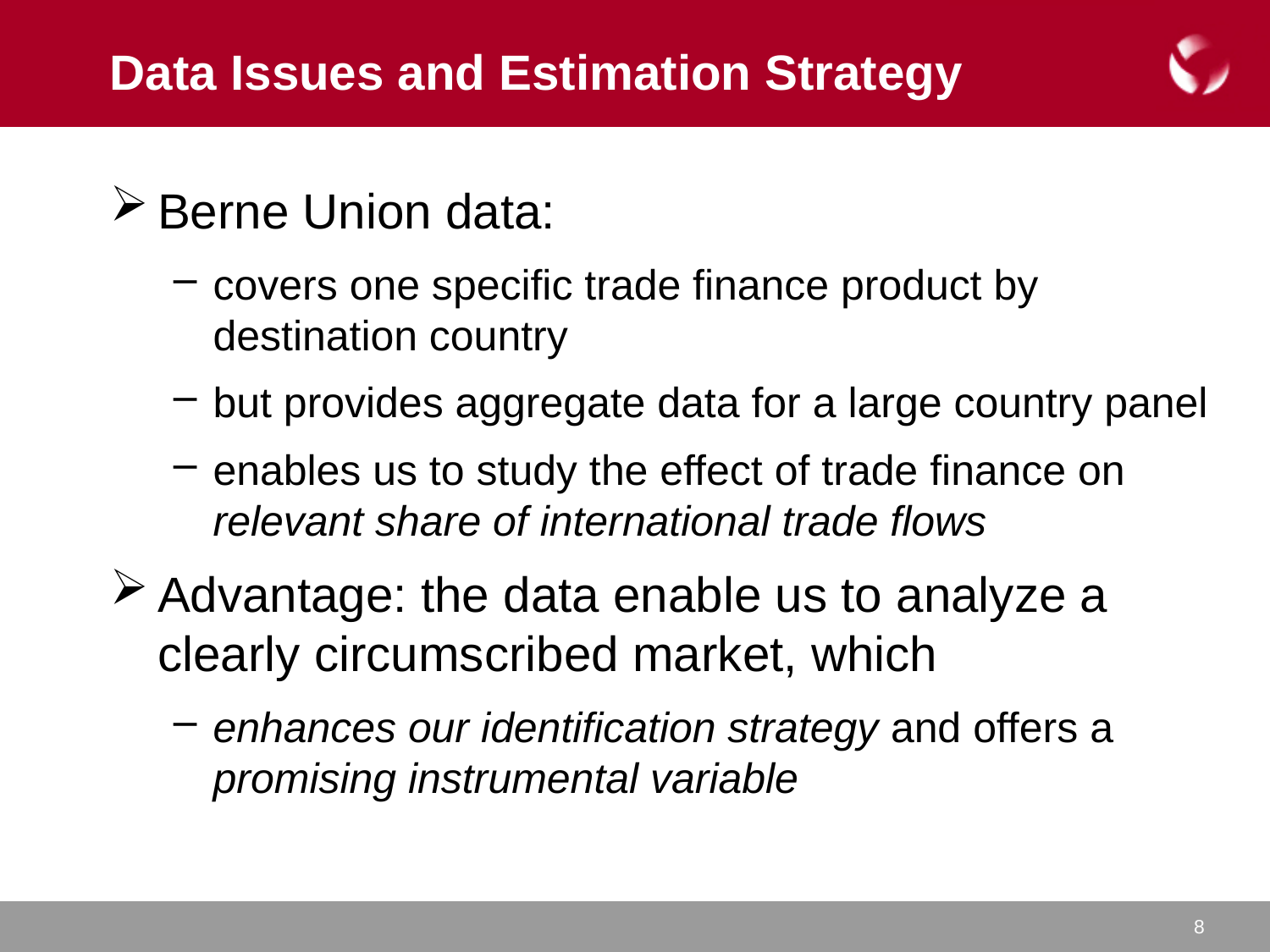

# Data Issues and Estimation Strategy
Berne Union data:
covers one specific trade finance product by destination country
but provides aggregate data for a large country panel
enables us to study the effect of trade finance on relevant share of international trade flows
Advantage: the data enable us to analyze a clearly circumscribed market, which
enhances our identification strategy and offers a promising instrumental variable

8